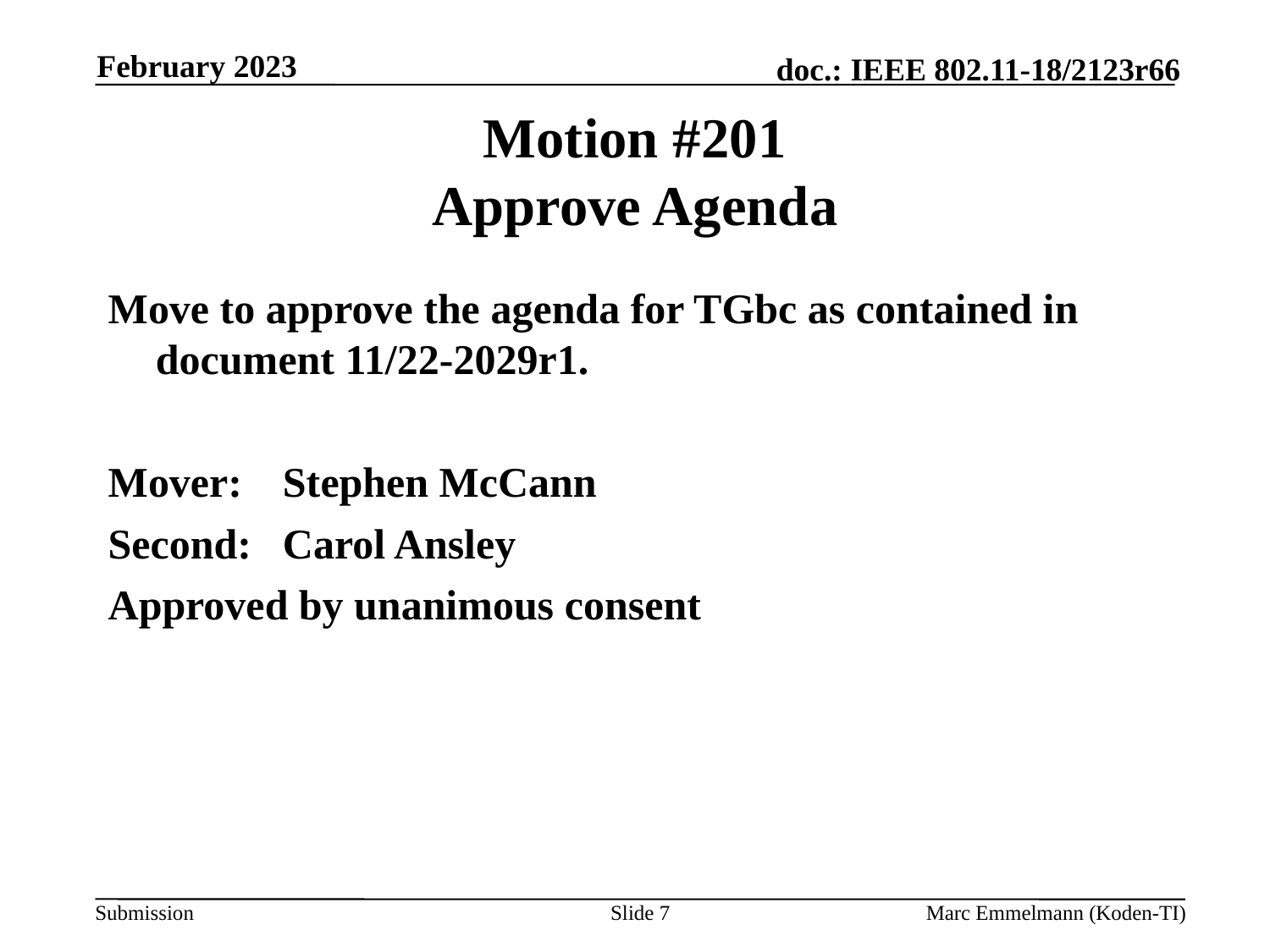

February 2023
# Motion #201 Approve Agenda
Move to approve the agenda for TGbc as contained in document 11/22-2029r1.

Mover:	Stephen McCann
Second:	Carol Ansley
Approved by unanimous consent
Slide 7
Marc Emmelmann (Koden-TI)